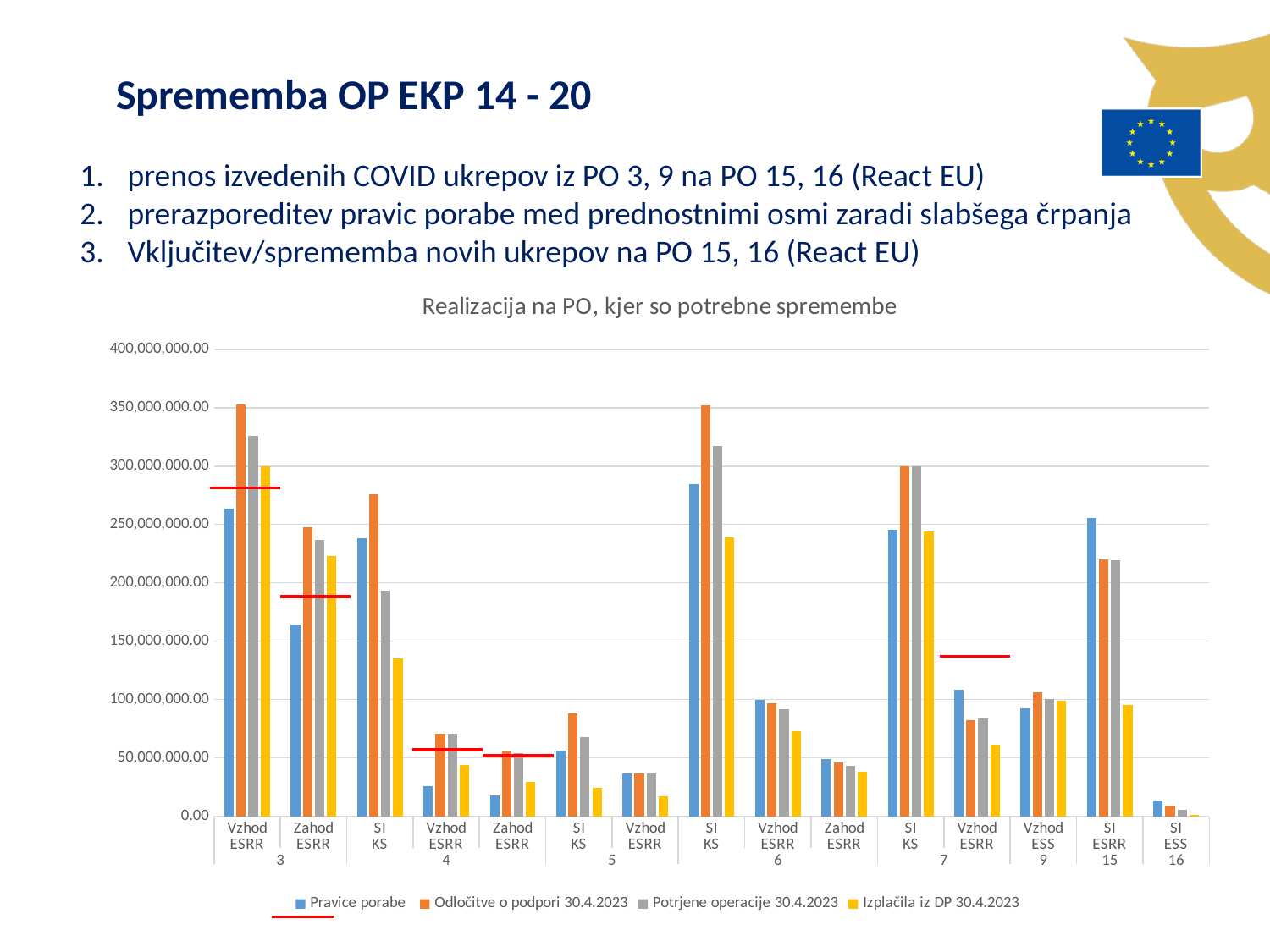

Sprememba OP EKP 14 - 20
prenos izvedenih COVID ukrepov iz PO 3, 9 na PO 15, 16 (React EU)
prerazporeditev pravic porabe med prednostnimi osmi zaradi slabšega črpanja
Vključitev/sprememba novih ukrepov na PO 15, 16 (React EU)

### Chart: Realizacija na PO, kjer so potrebne spremembe

| Category | Pravice porabe  | Odločitve o podpori 30.4.2023 | Potrjene operacije 30.4.2023 | Izplačila iz DP 30.4.2023  |
|---|---|---|---|---|
| Vzhod | 263228743.0 | 352472057.0 | 325650325.0 | 299479547.0 |
| Zahod | 164157114.0 | 247775689.0 | 236785834.0 | 222688010.0 |
| SI | 238015650.0 | 276024833.0 | 192959213.0 | 135208982.0 |
| Vzhod | 26099288.0 | 70382436.0 | 70455862.0 | 44186744.0 |
| Zahod | 17932912.0 | 55674969.0 | 53709960.0 | 29066316.0 |
| SI | 56420616.0 | 88054744.0 | 68054744.0 | 24358736.0 |
| Vzhod | 36385069.0 | 36385069.0 | 36385069.0 | 16941502.0 |
| SI | 284389163.0 | 352325236.0 | 317363498.0 | 239119585.0 |
| Vzhod | 100032755.0 | 96441802.0 | 91606845.0 | 72785421.0 |
| Zahod | 48999997.0 | 46411756.0 | 43067580.0 | 38148996.0 |
| SI | 245684430.0 | 299691427.0 | 299691429.0 | 243662350.0 |
| Vzhod | 108435292.0 | 82609861.0 | 84060962.0 | 61331267.0 |
| Vzhod | 92638770.0 | 106338841.0 | 100627454.0 | 99210296.0 |
| SI | 255741210.0 | 219798600.0 | 219642032.0 | 95507422.0 |
| SI | 13205000.0 | 9160526.0 | 5669256.0 | 1244684.0 |